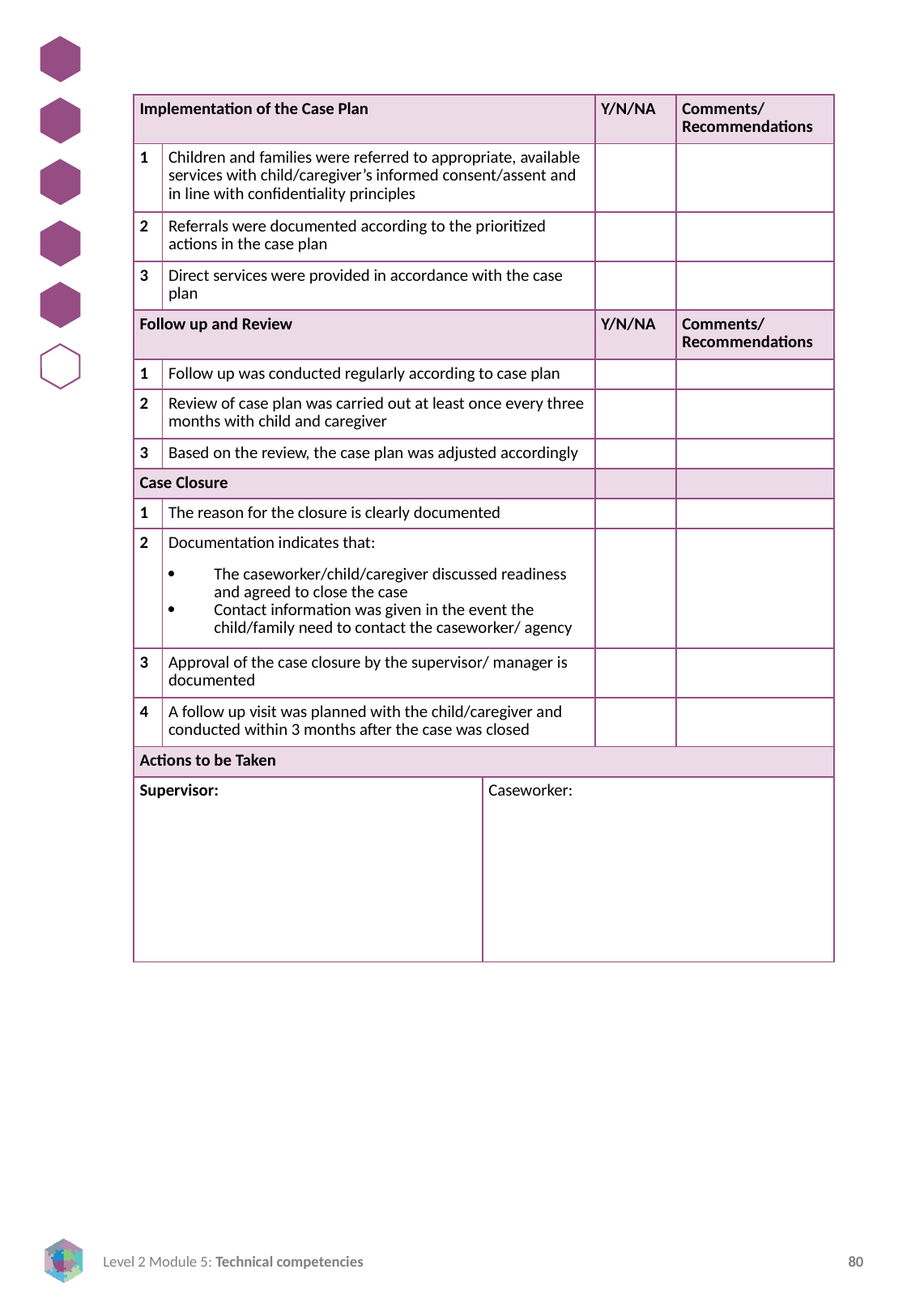

| Implementation of the Case Plan |  | Y/N/NA | Y/N/NA | Comments/ Recommendations |
| --- | --- | --- | --- | --- |
| 1 | Children and families were referred to appropriate, available services with child/caregiver’s informed consent/assent and in line with confidentiality principles |  |  |  |
| 2 | Referrals were documented according to the prioritized actions in the case plan |  |  |  |
| 3 | Direct services were provided in accordance with the case plan |  |  |  |
| Follow up and Review |  | Y/N/NA | Y/N/NA | Comments/ Recommendations |
| 1 | Follow up was conducted regularly according to case plan |  |  |  |
| 2 | Review of case plan was carried out at least once every three months with child and caregiver |  |  |  |
| 3 | Based on the review, the case plan was adjusted accordingly |  |  |  |
| Case Closure |  |  |  |  |
| 1 | The reason for the closure is clearly documented |  |  |  |
| 2 | Documentation indicates that: The caseworker/child/caregiver discussed readiness and agreed to close the case Contact information was given in the event the child/family need to contact the caseworker/ agency |  |  |  |
| 3 | Approval of the case closure by the supervisor/ manager is documented |  |  |  |
| 4 | A follow up visit was planned with the child/caregiver and conducted within 3 months after the case was closed |  |  |  |
| Actions to be Taken |  |  |  |  |
| Supervisor: |  | Caseworker: |  |  |